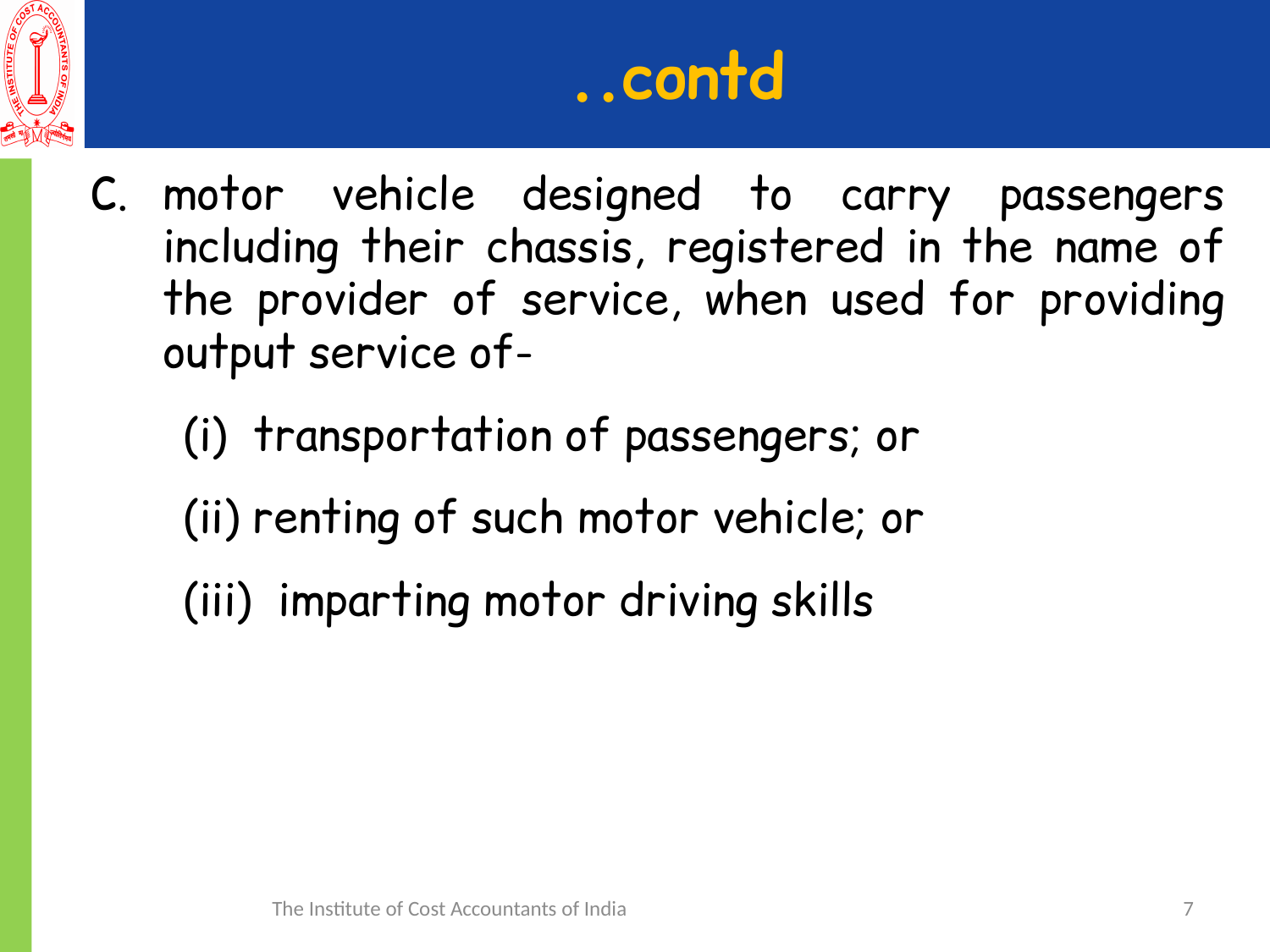

# ..contd
motor vehicle designed to carry passengers including their chassis, registered in the name of the provider of service, when used for providing output service of-
       (i)  transportation of passengers; or
       (ii) renting of such motor vehicle; or
       (iii)  imparting motor driving skills

The Institute of Cost Accountants of India
7